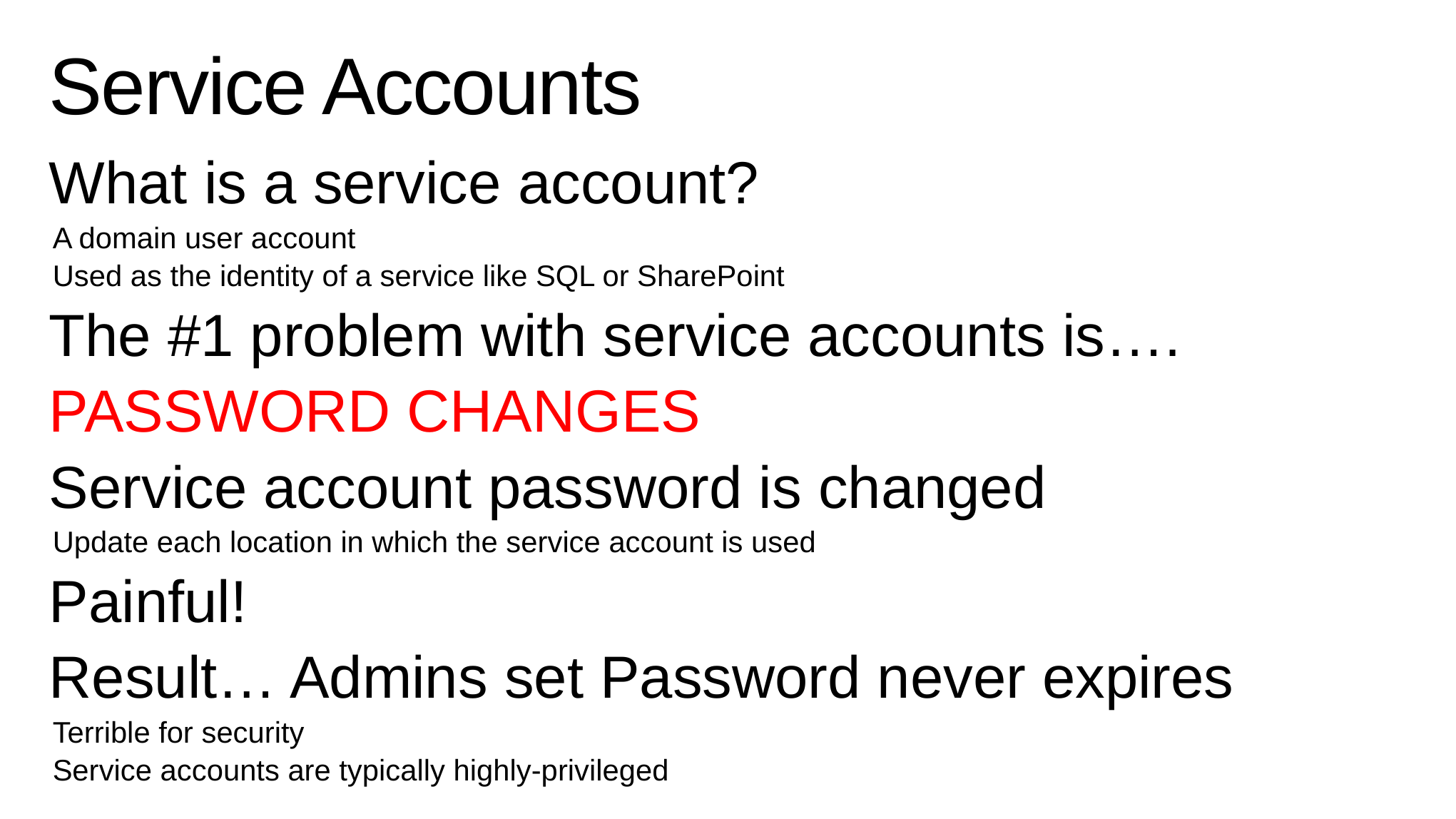

# Service Accounts
What is a service account?
A domain user account
Used as the identity of a service like SQL or SharePoint
The #1 problem with service accounts is….
PASSWORD CHANGES
Service account password is changed
Update each location in which the service account is used
Painful!
Result… Admins set Password never expires
Terrible for security
Service accounts are typically highly-privileged